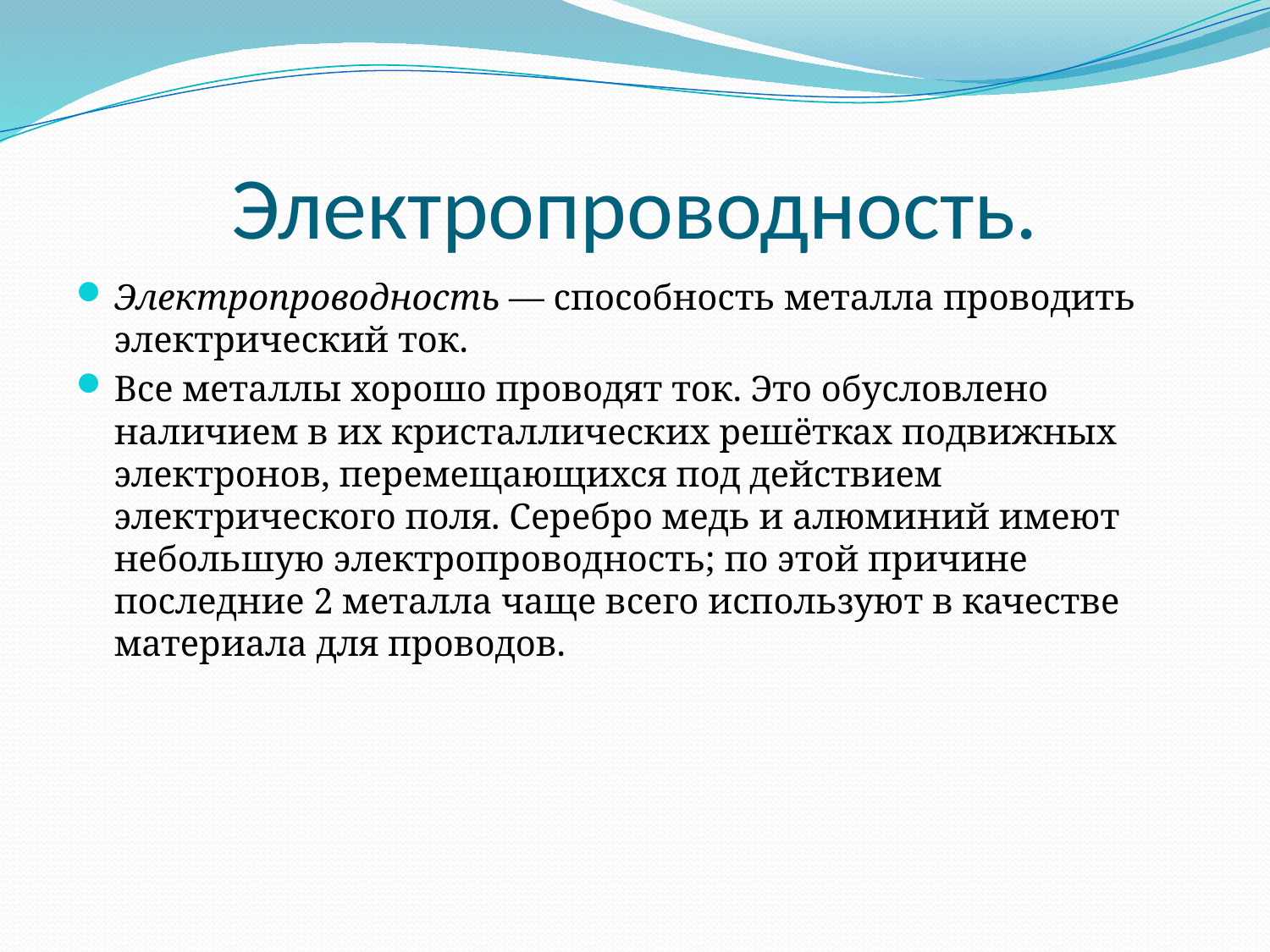

# Электропроводность.
Электропроводность — способность металла проводить электрический ток.
Все металлы хорошо проводят ток. Это обусловлено наличием в их кристаллических решётках подвижных электронов, перемещающихся под действием электрического поля. Серебро медь и алюминий имеют небольшую электропроводность; по этой причине последние 2 металла чаще всего используют в качестве материала для проводов.